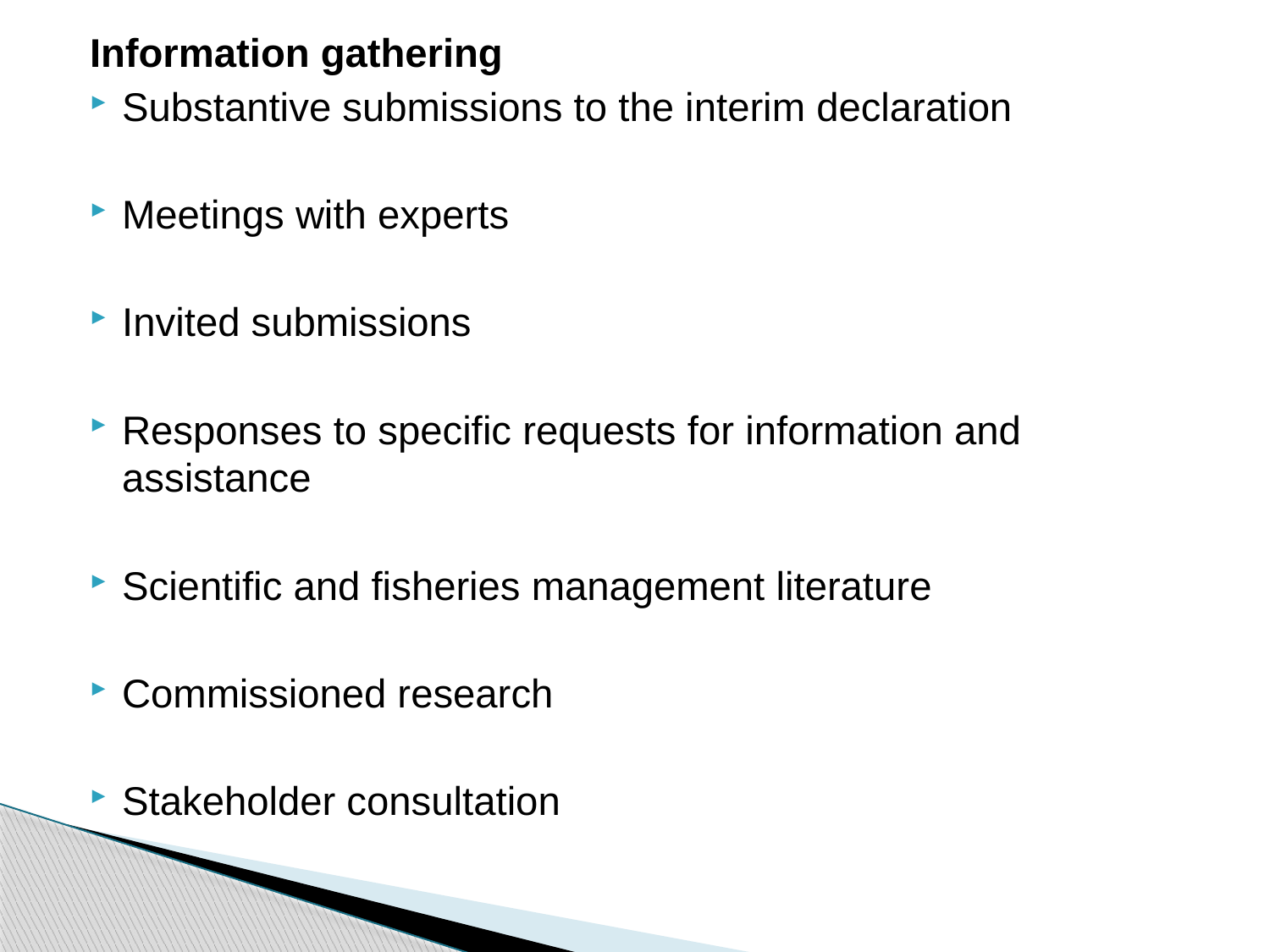

Information gathering
Substantive submissions to the interim declaration

Meetings with experts

Invited submissions

Responses to specific requests for information and assistance

Scientific and fisheries management literature

Commissioned research

Stakeholder consultation